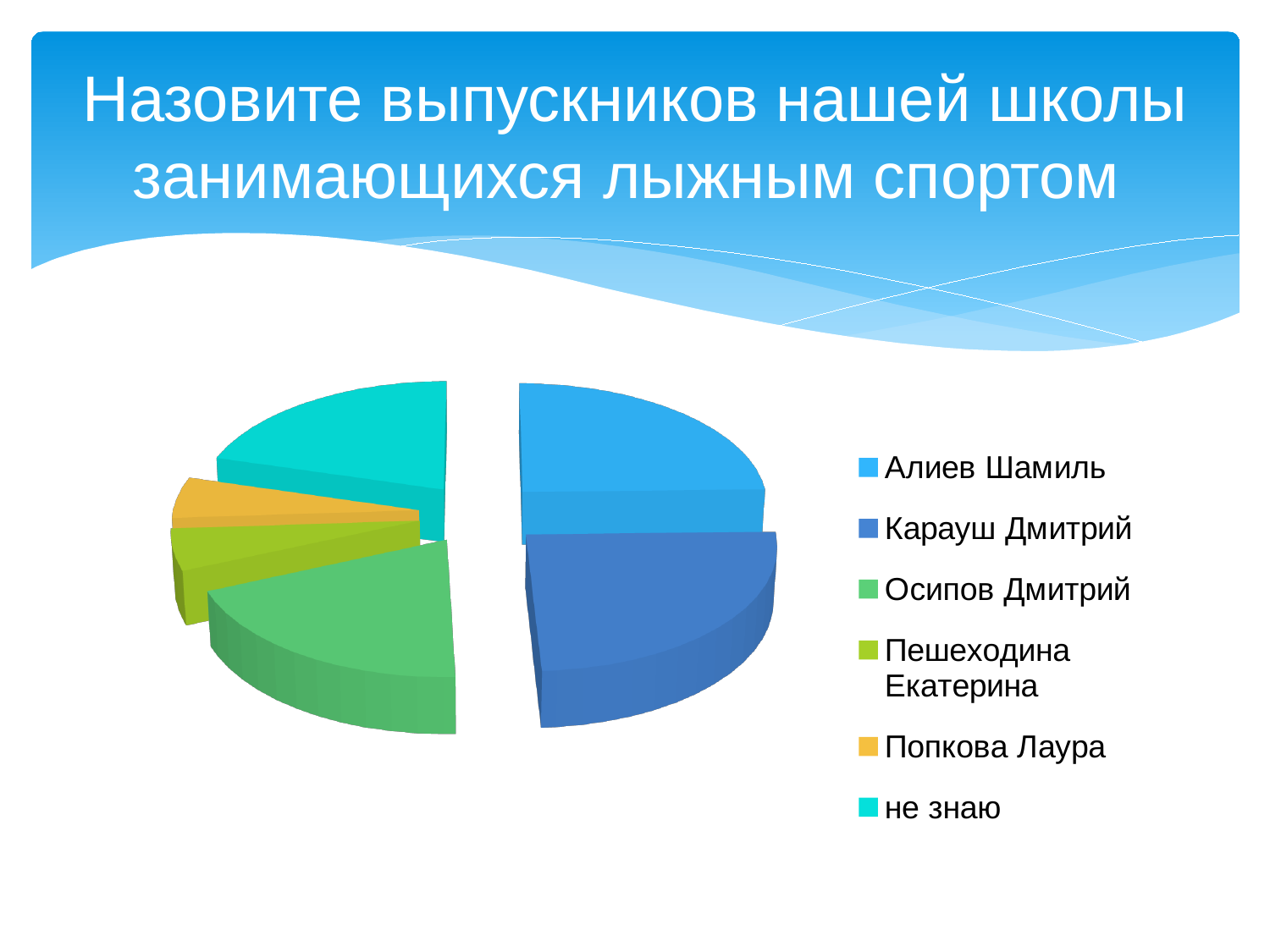

# Назовите выпускников нашей школы занимающихся лыжным спортом

[unsupported chart]